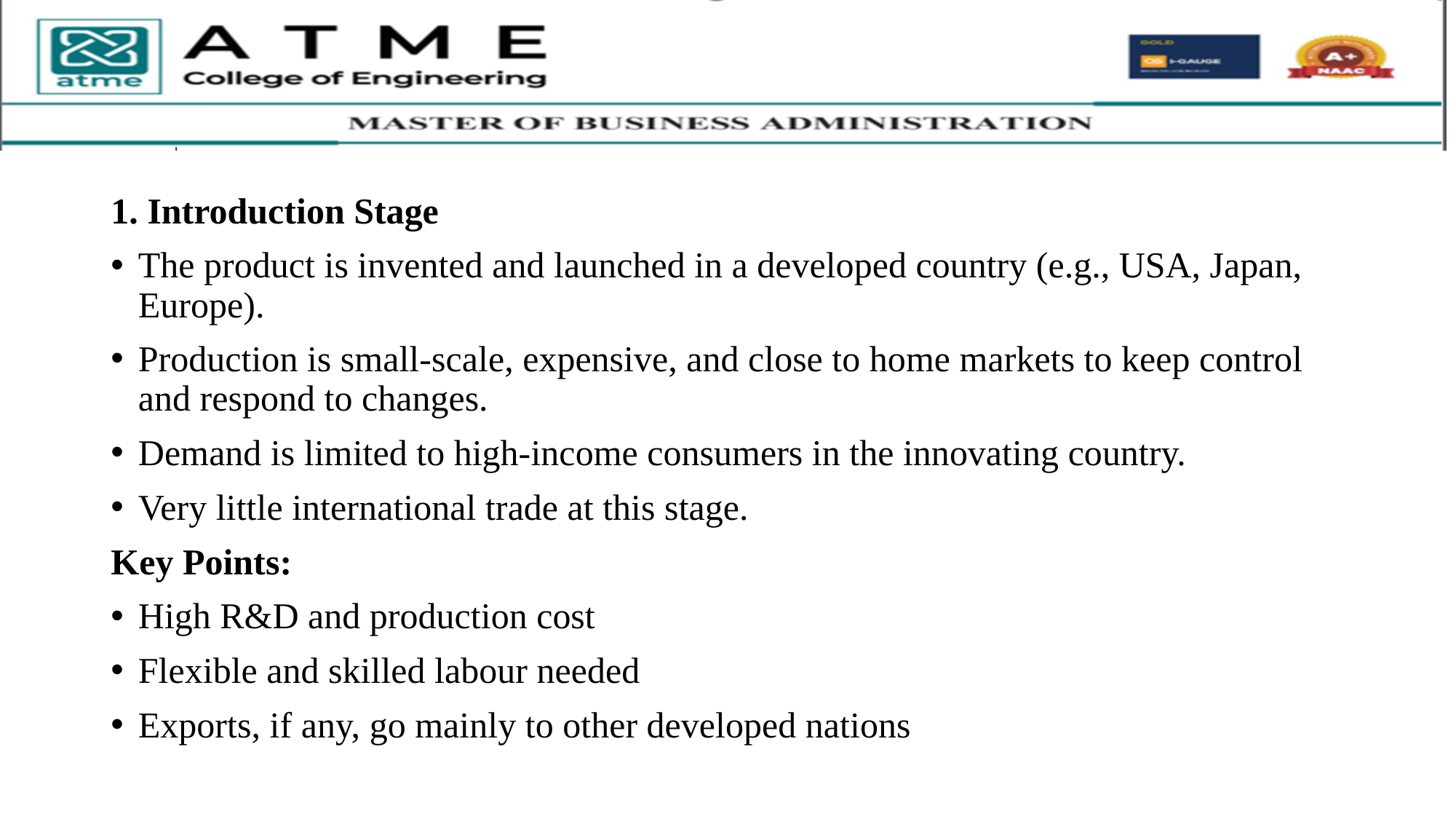

1. Introduction Stage
The product is invented and launched in a developed country (e.g., USA, Japan, Europe).
Production is small-scale, expensive, and close to home markets to keep control and respond to changes.
Demand is limited to high-income consumers in the innovating country.
Very little international trade at this stage.
Key Points:
High R&D and production cost
Flexible and skilled labour needed
Exports, if any, go mainly to other developed nations